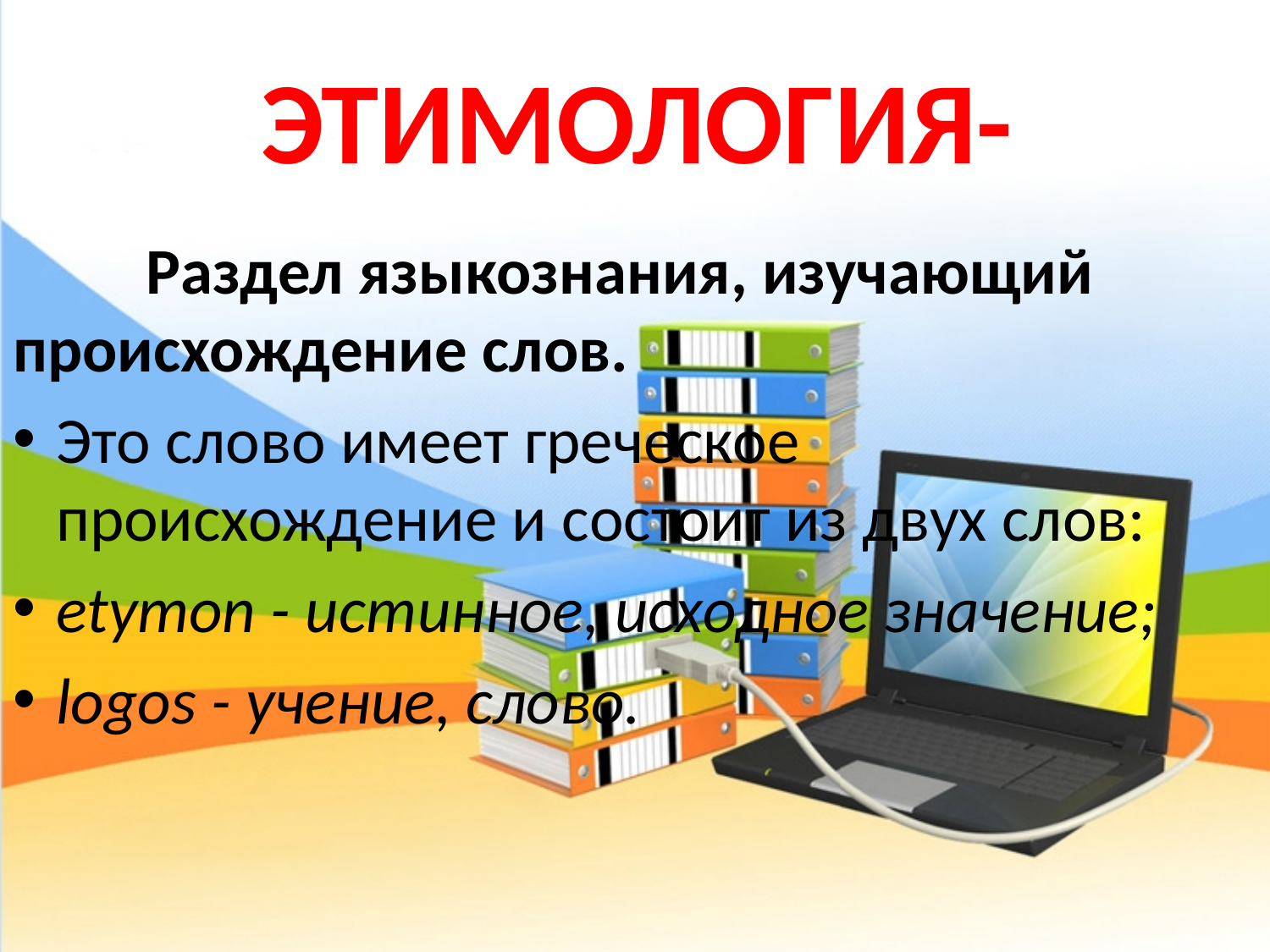

ЭТИМОЛОГИЯ-
         Раздел языкознания, изучающий происхождение слов.
Это слово имеет греческое происхождение и состоит из двух слов:
etymon - истинное, исходное значение;
logos - учение, слово.